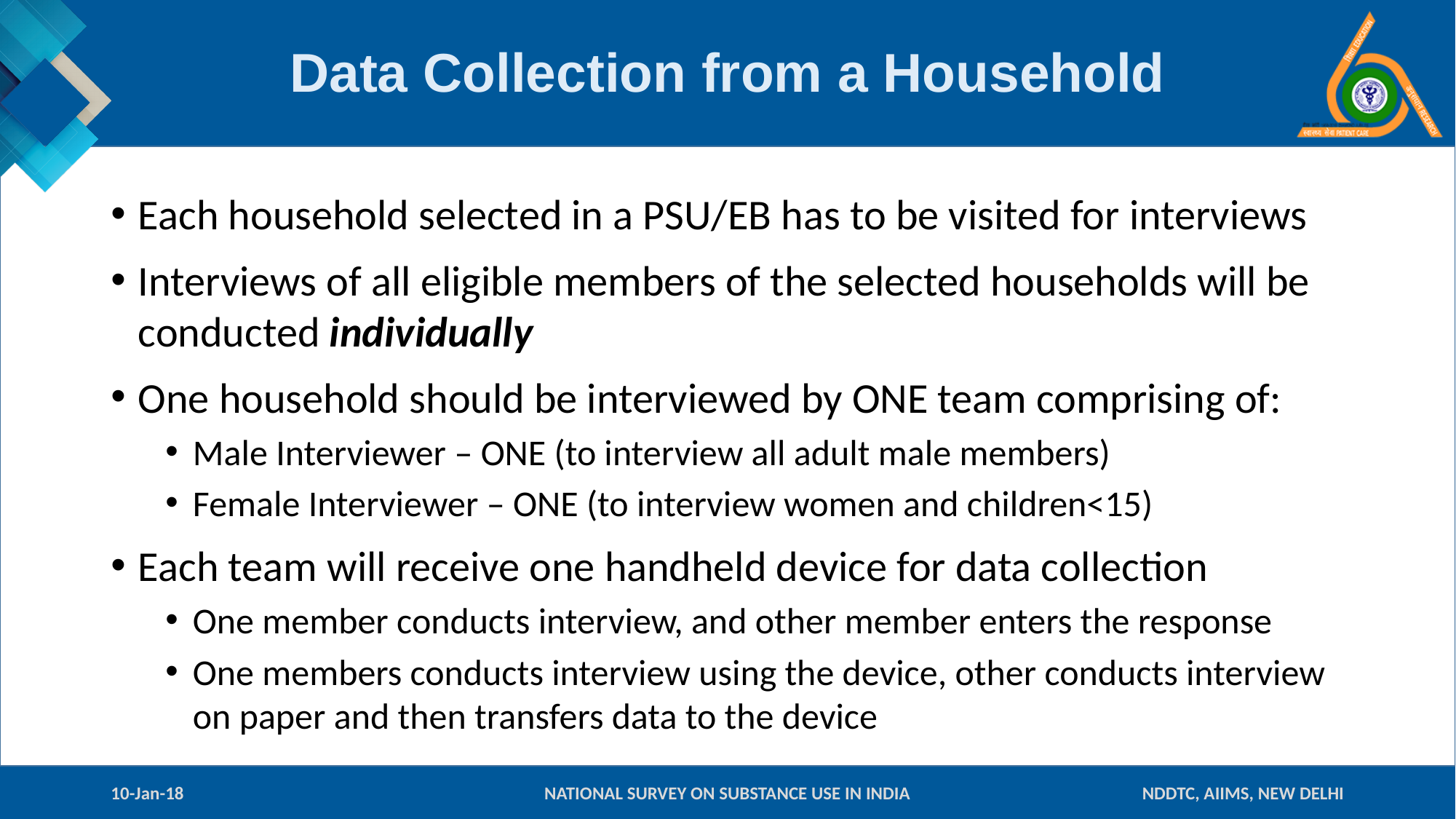

# Data Collection from a Household
Each household selected in a PSU/EB has to be visited for interviews
Interviews of all eligible members of the selected households will be conducted individually
One household should be interviewed by ONE team comprising of:
Male Interviewer – ONE (to interview all adult male members)
Female Interviewer – ONE (to interview women and children<15)
Each team will receive one handheld device for data collection
One member conducts interview, and other member enters the response
One members conducts interview using the device, other conducts interview on paper and then transfers data to the device
10-Jan-18
NATIONAL SURVEY ON SUBSTANCE USE IN INDIA
NDDTC, AIIMS, NEW DELHI